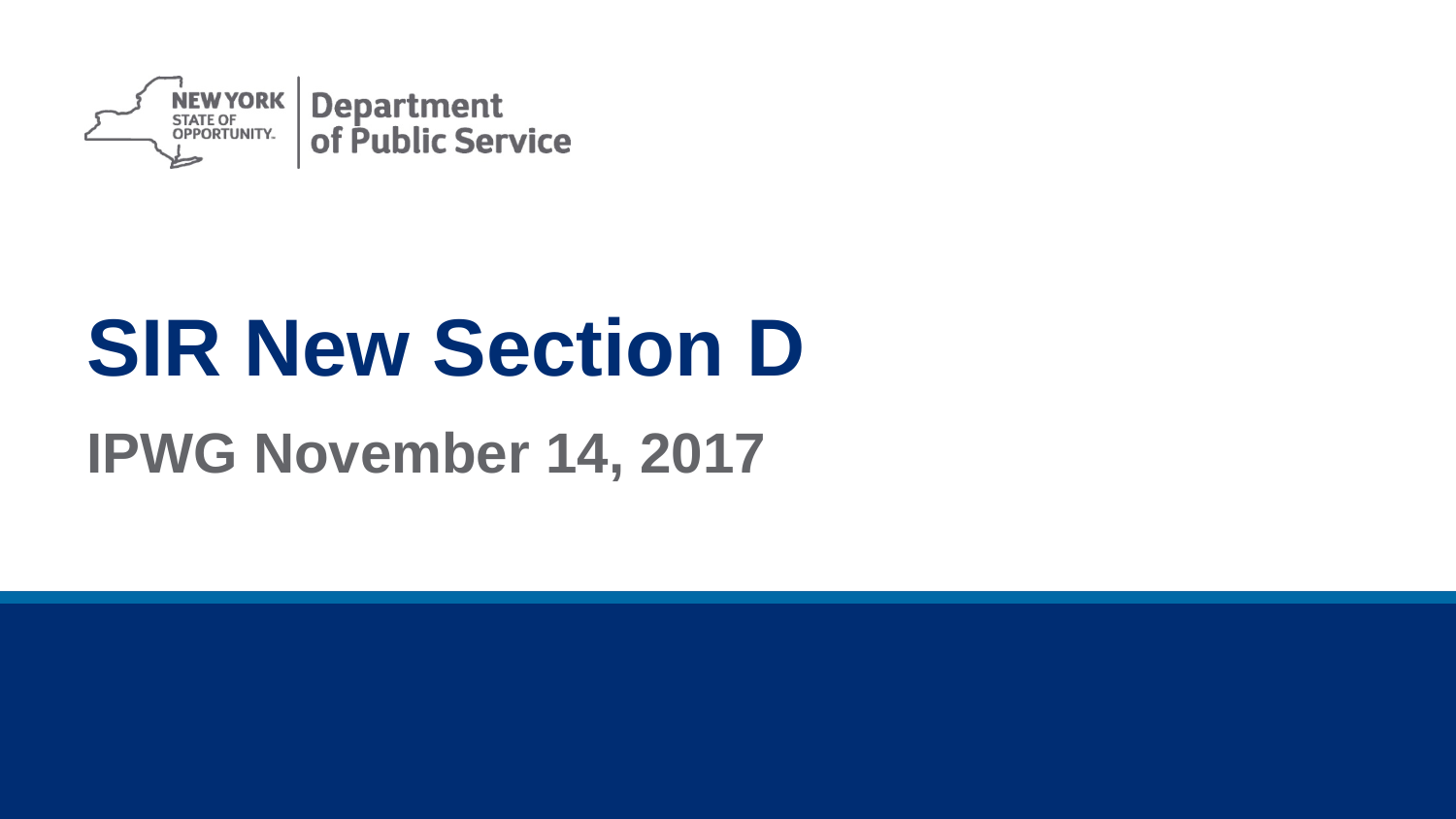

SIR New Section D
IPWG November 14, 2017